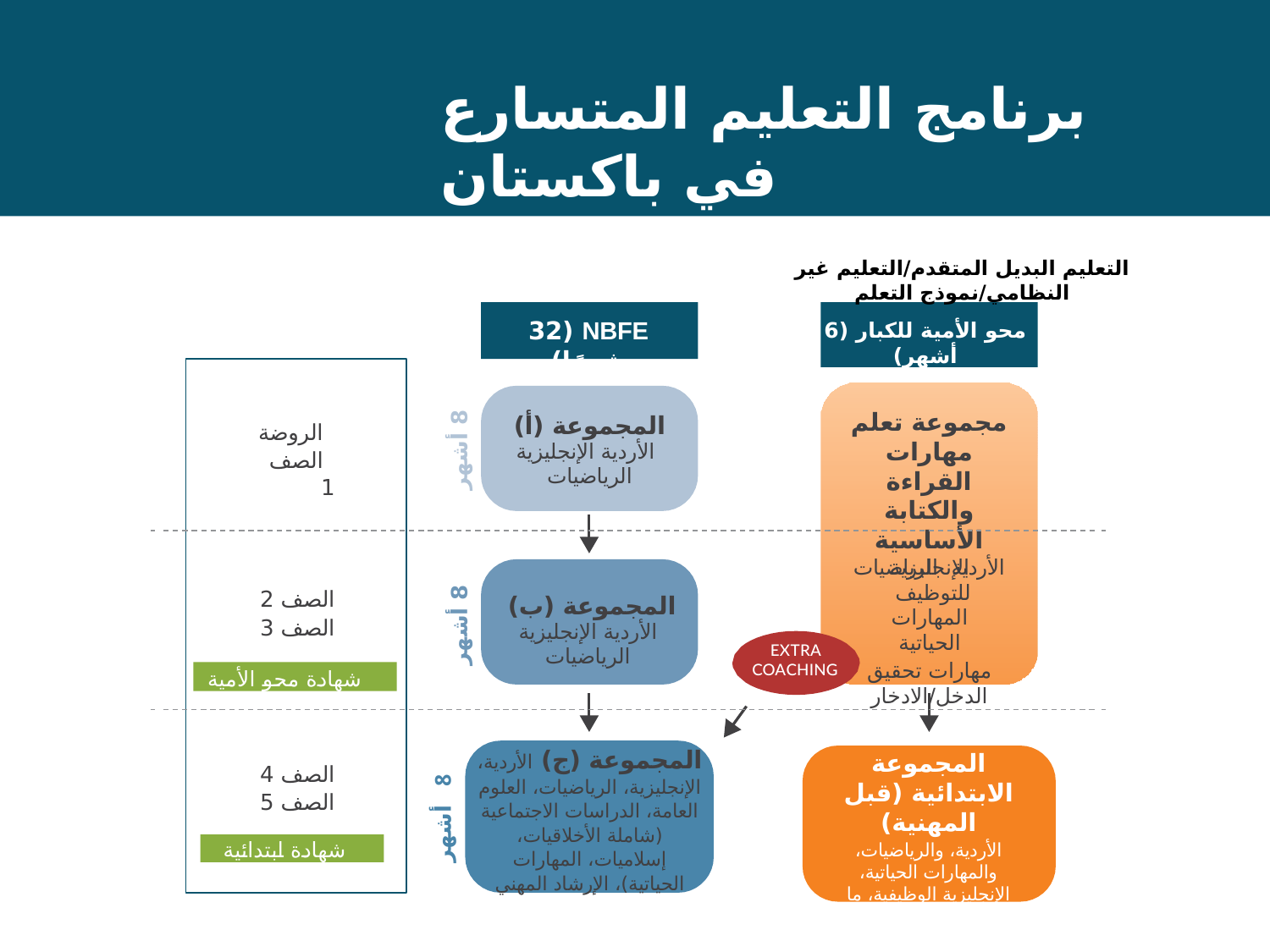

# برنامج التعليم المتسارع في باكستان
التعليم البديل المتقدم/التعليم غير النظامي/نموذج التعلم

محو الأمية للكبار (6 أشهر)
NBFE (32 شهرًا)

8 أشهر
مجموعة تعلم مهارات القراءة والكتابة الأساسية الأردية  الرياضيات
المجموعة (أ)
 الأردية الإنجليزية الرياضيات
الروضة
الصف 1

الإنجليزية للتوظيف  المهارات الحياتية
مهارات تحقيق الدخل/الادخار
8 أشهر
الصف 2
الصف 3
المجموعة (ب)
الأردية الإنجليزية الرياضيات
EXTRA  COACHING
شهادة محو الأمية

المجموعة الابتدائية (قبل المهنية)
الأردية، والرياضيات، والمهارات الحياتية، الإنجليزية الوظيفية، ما قبل التدريب المهني، والإرشاد المهني
المجموعة (ج) الأردية، الإنجليزية، الرياضيات، العلوم العامة، الدراسات الاجتماعية (شاملة الأخلاقيات، إسلاميات، المهارات الحياتية)، الإرشاد المهني
8   أشهر
الصف 4
الصف 5
شهادة ابتدائية